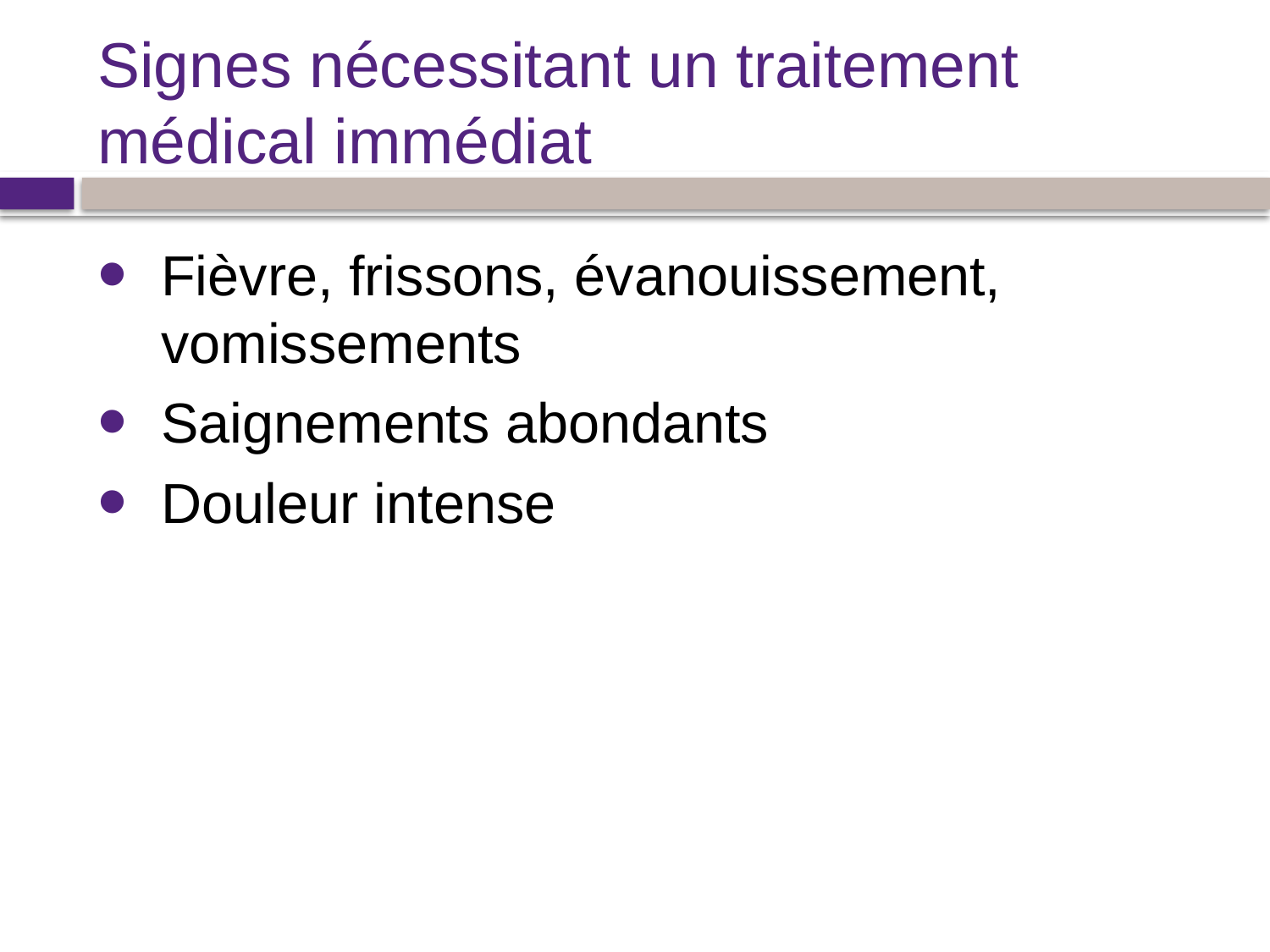

# Signes nécessitant un traitement médical immédiat
Fièvre, frissons, évanouissement, vomissements
Saignements abondants
Douleur intense